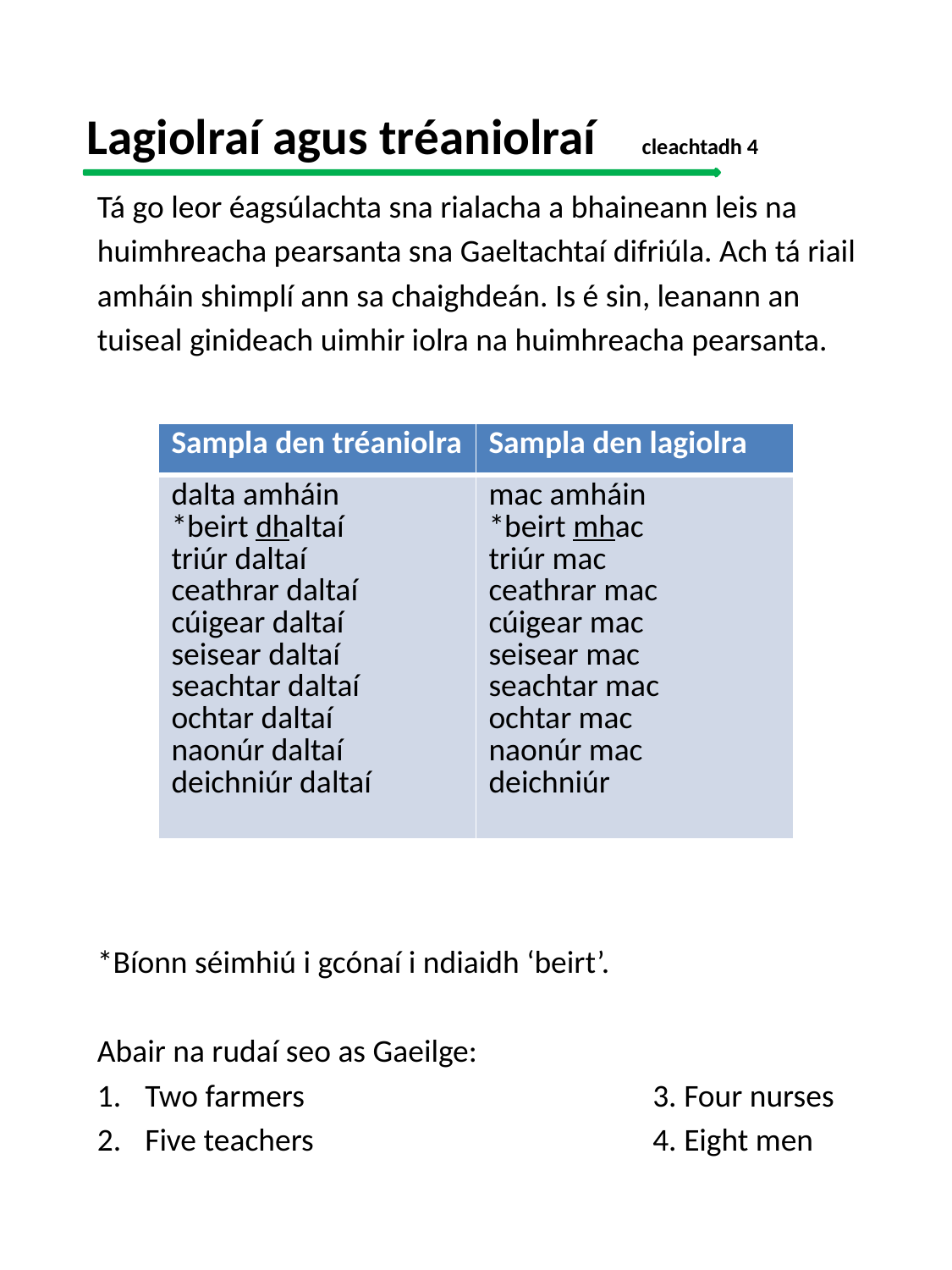

# Lagiolraí agus tréaniolraí    cleachtadh 4

Tá go leor éagsúlachta sna rialacha a bhaineann leis na
huimhreacha pearsanta sna Gaeltachtaí difriúla. Ach tá riail
amháin shimplí ann sa chaighdeán. Is é sin, leanann an
tuiseal ginideach uimhir iolra na huimhreacha pearsanta.

*Bíonn séimhiú i gcónaí i ndiaidh ‘beirt’.

Abair na rudaí seo as Gaeilge:
Two farmers			3. Four nurses
Five teachers			4. Eight men

| Sampla den tréaniolra | Sampla den lagiolra |
| --- | --- |
| dalta amháin \*beirt dhaltaí triúr daltaí ceathrar daltaí cúigear daltaí seisear daltaí seachtar daltaí ochtar daltaí naonúr daltaí deichniúr daltaí | mac amháin \*beirt mhac triúr mac ceathrar mac cúigear mac seisear mac seachtar mac ochtar mac naonúr mac deichniúr |